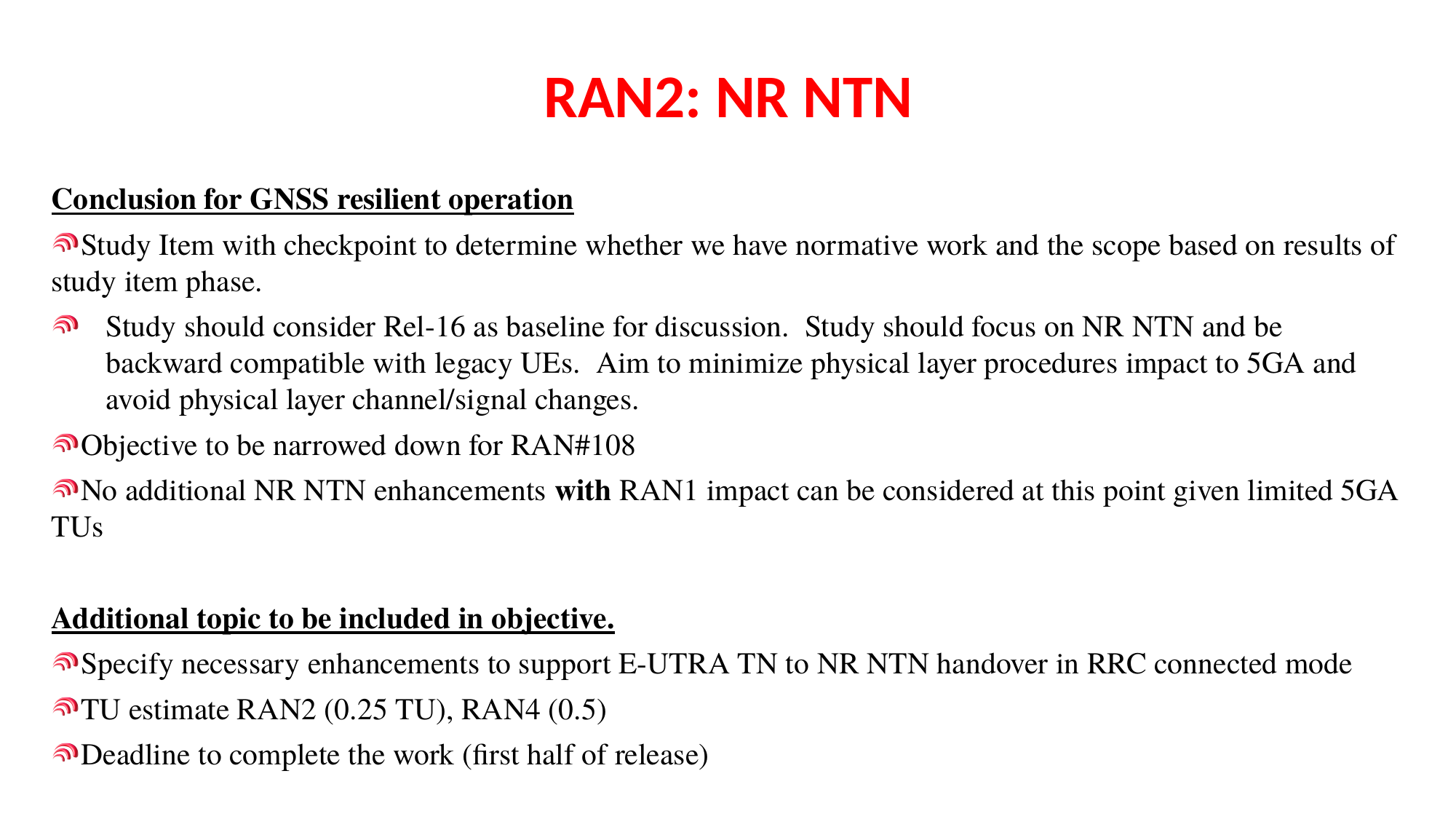

RAN2: NR NTN
Conclusion for GNSS resilient operation
Study Item with checkpoint to determine whether we have normative work and the scope based on results of study item phase.
Study should consider Rel-16 as baseline for discussion.  Study should focus on NR NTN and be backward compatible with legacy UEs.  Aim to minimize physical layer procedures impact to 5GA and avoid physical layer channel/signal changes.
Objective to be narrowed down for RAN#108
No additional NR NTN enhancements with RAN1 impact can be considered at this point given limited 5GA TUs

Additional topic to be included in objective.
Specify necessary enhancements to support E-UTRA TN to NR NTN handover in RRC connected mode
TU estimate RAN2 (0.25 TU), RAN4 (0.5)
Deadline to complete the work (first half of release)